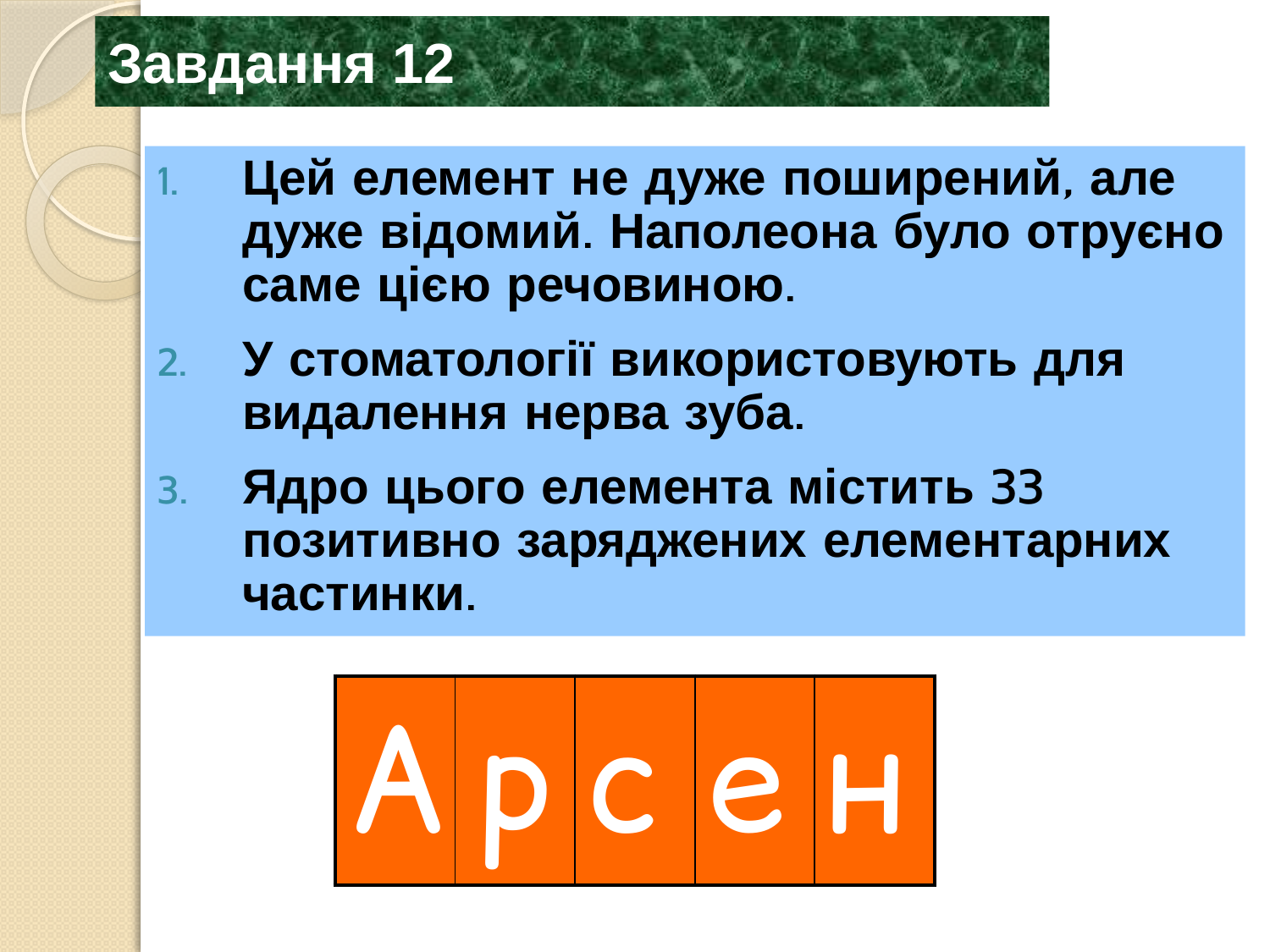

# Завдання 12
Цей елемент не дуже поширений, але дуже відомий. Наполеона було отруєно саме цією речовиною.
У стоматології використовують для видалення нерва зуба.
Ядро цього елемента містить 33 позитивно заряджених елементарних частинки.
|  |  |  |  |  |
| --- | --- | --- | --- | --- |
| А | р | с | е | н |
| --- | --- | --- | --- | --- |